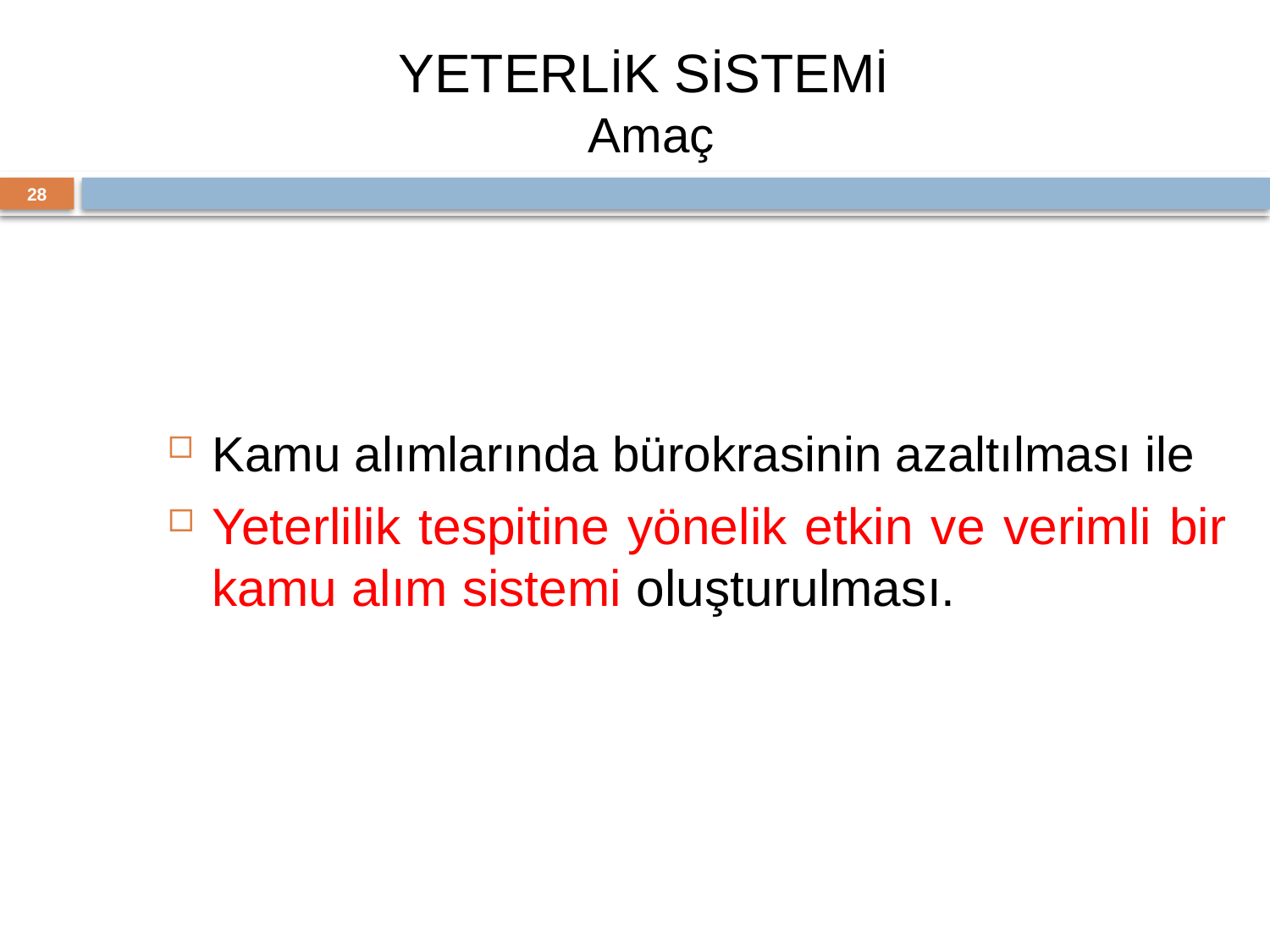

# YETERLİK SİSTEMİ Amaç
28

Kamu alımlarında bürokrasinin azaltılması ile
Yeterlilik tespitine yönelik etkin ve verimli bir kamu alım sistemi oluşturulması.